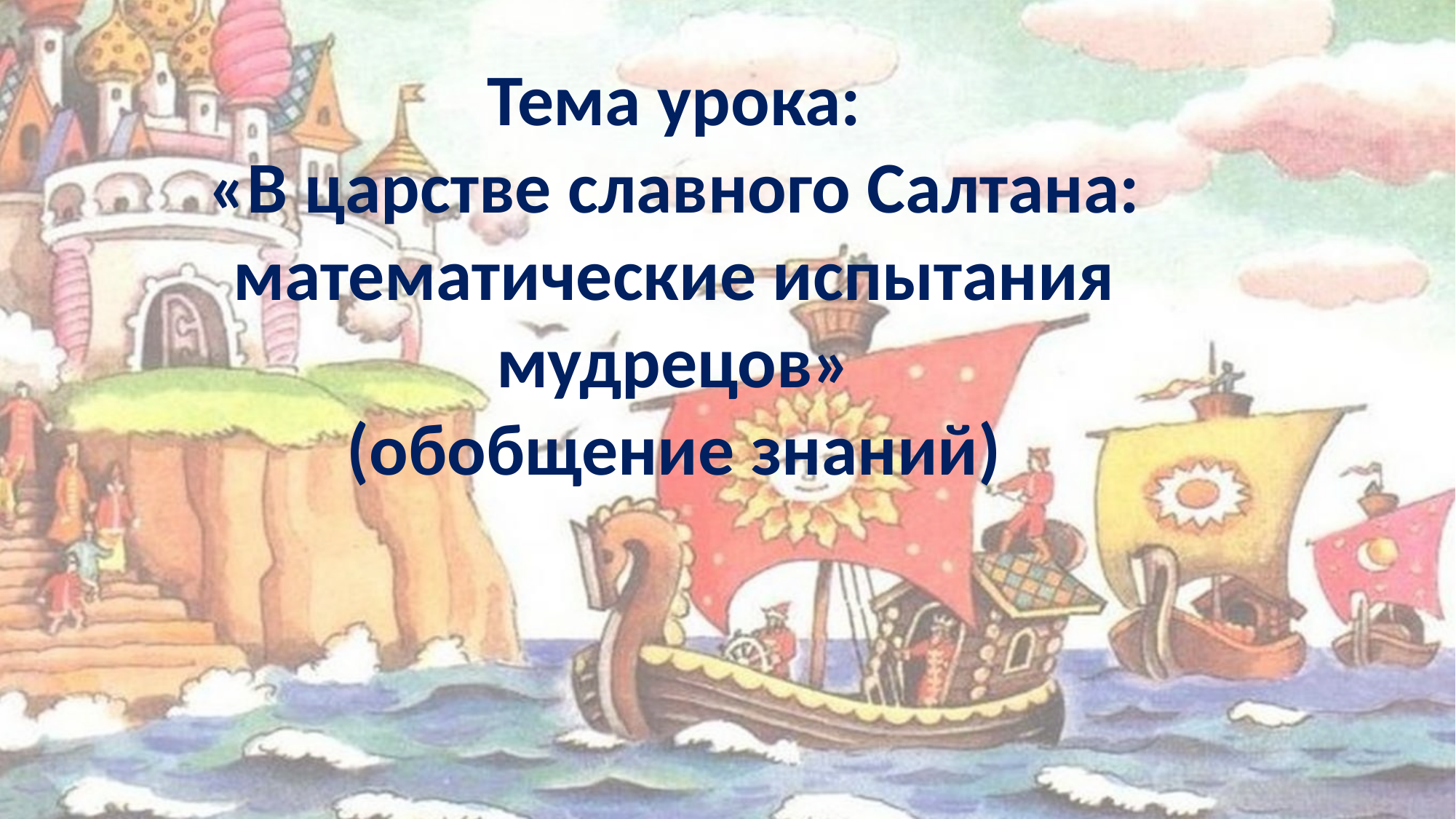

Тема урока:
«В царстве славного Салтана:
математические испытания
мудрецов»
(обобщение знаний)